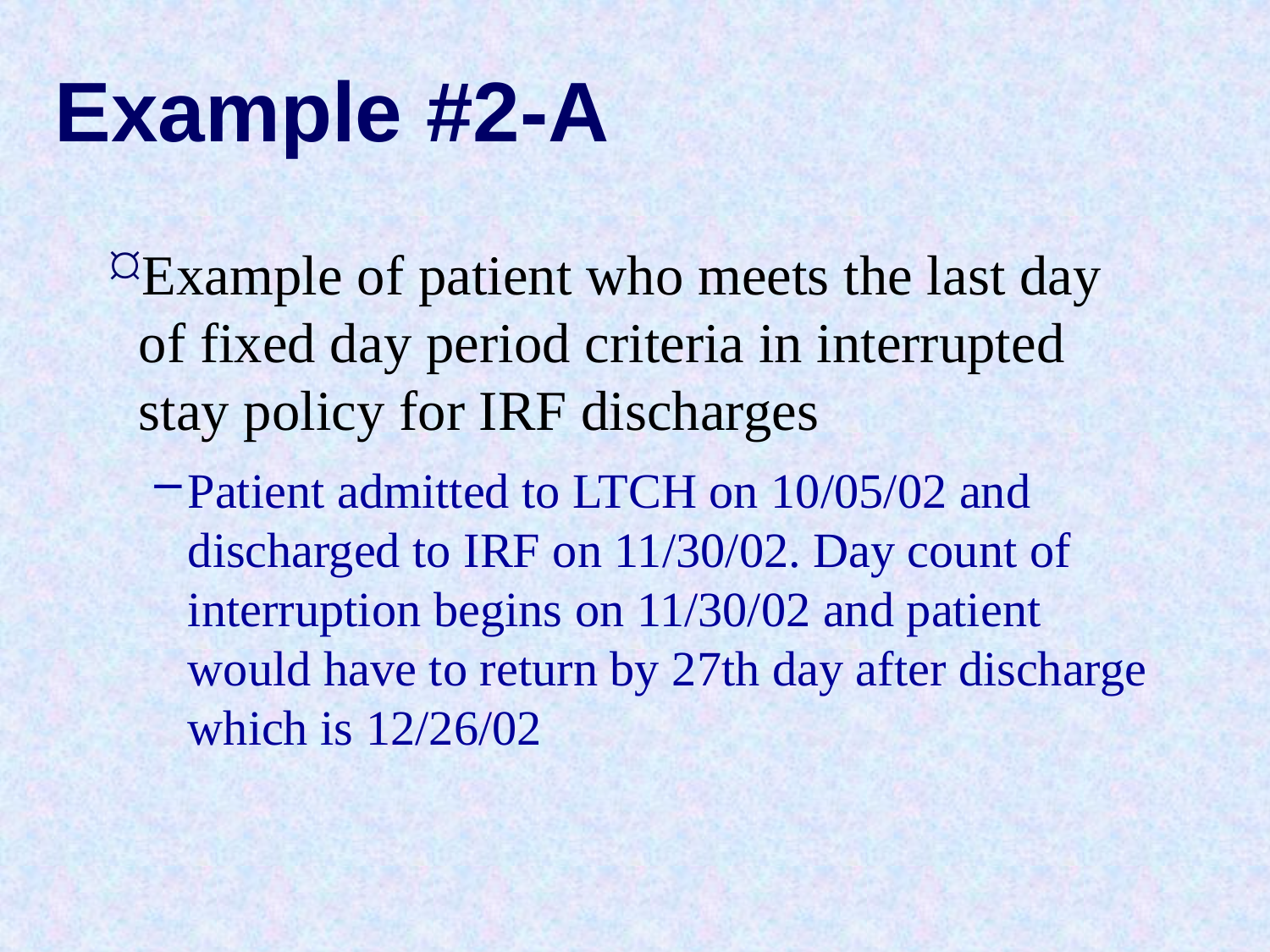

# Example #2-A
Example of patient who meets the last day of fixed day period criteria in interrupted stay policy for IRF discharges
Patient admitted to LTCH on 10/05/02 and discharged to IRF on 11/30/02. Day count of interruption begins on 11/30/02 and patient would have to return by 27th day after discharge which is 12/26/02